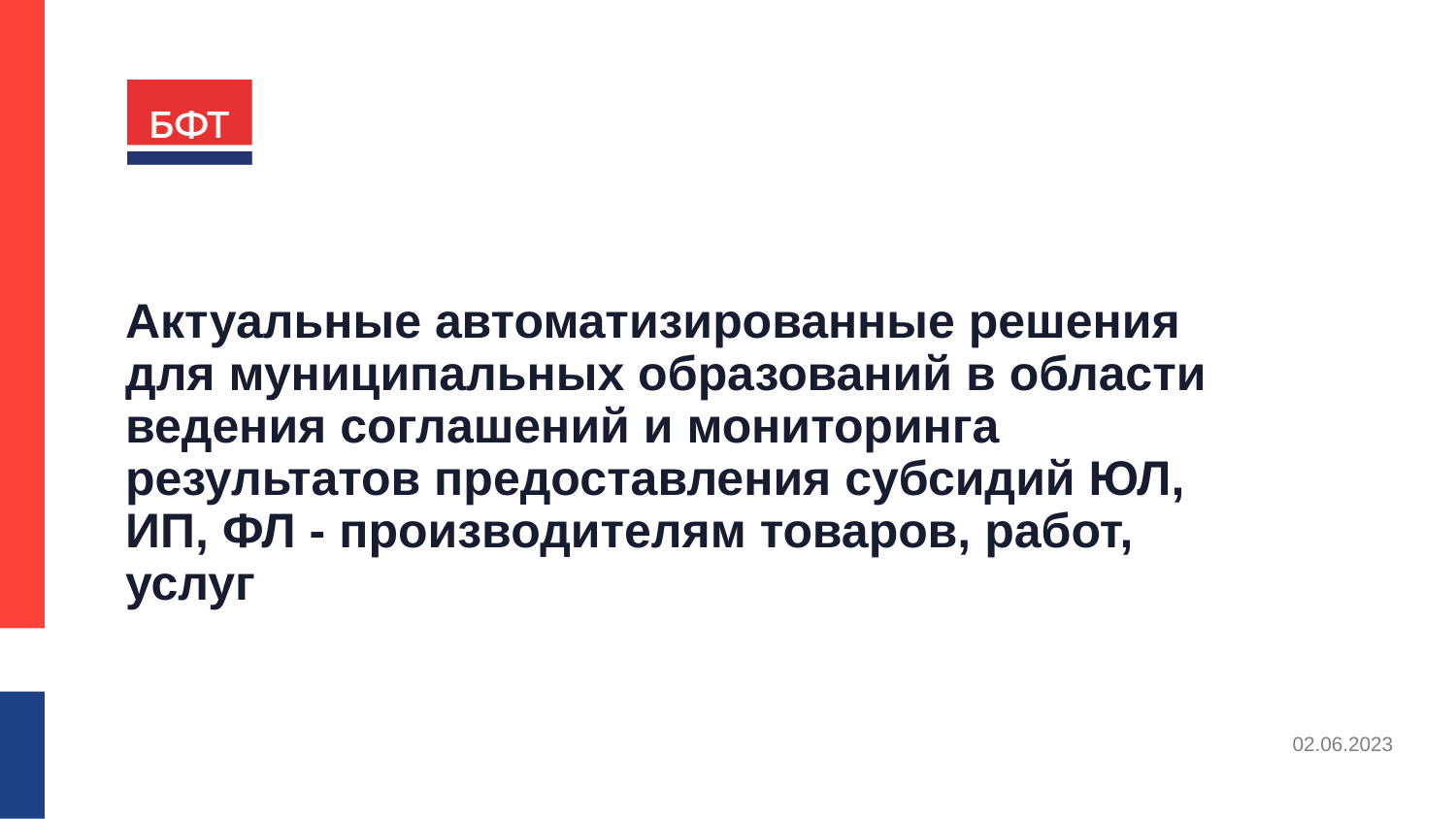

# Актуальные автоматизированные решения для муниципальных образований в области ведения соглашений и мониторинга результатов предоставления субсидий ЮЛ, ИП, ФЛ - производителям товаров, работ, услуг